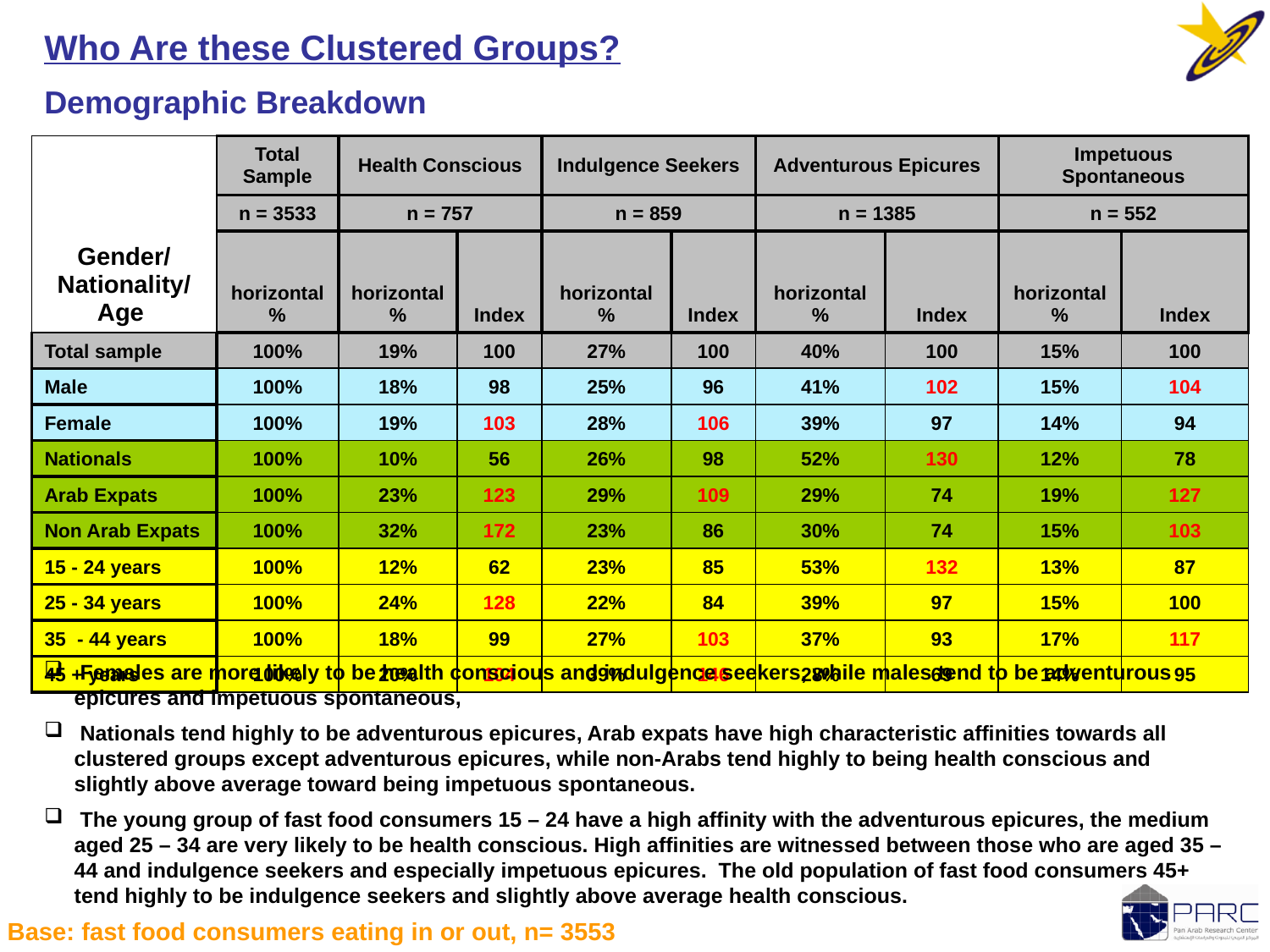

Who Are these Clustered Groups?
Demographic Breakdown
| Gender/ Nationality/ Age | Total Sample | Health Conscious |  | Indulgence Seekers |  | Adventurous Epicures |  | Impetuous Spontaneous |  |
| --- | --- | --- | --- | --- | --- | --- | --- | --- | --- |
|  | n = 3533 | n = 757 |  | n = 859 |  | n = 1385 |  | n = 552 |  |
|  | horizontal % | horizontal % | Index | horizontal % | Index | horizontal % | Index | horizontal % | Index |
| Total sample | 100% | 19% | 100 | 27% | 100 | 40% | 100 | 15% | 100 |
| Male | 100% | 18% | 98 | 25% | 96 | 41% | 102 | 15% | 104 |
| Female | 100% | 19% | 103 | 28% | 106 | 39% | 97 | 14% | 94 |
| Nationals | 100% | 10% | 56 | 26% | 98 | 52% | 130 | 12% | 78 |
| Arab Expats | 100% | 23% | 123 | 29% | 109 | 29% | 74 | 19% | 127 |
| Non Arab Expats | 100% | 32% | 172 | 23% | 86 | 30% | 74 | 15% | 103 |
| 15 - 24 years | 100% | 12% | 62 | 23% | 85 | 53% | 132 | 13% | 87 |
| 25 - 34 years | 100% | 24% | 128 | 22% | 84 | 39% | 97 | 15% | 100 |
| 35 - 44 years | 100% | 18% | 99 | 27% | 103 | 37% | 93 | 17% | 117 |
| 45 + years | 100% | 20% | 104 | 39% | 146 | 28% | 69 | 14% | 95 |
 Females are more likely to be health conscious and indulgence seekers, while males tend to be adventurous epicures and impetuous spontaneous,
 Nationals tend highly to be adventurous epicures, Arab expats have high characteristic affinities towards all clustered groups except adventurous epicures, while non-Arabs tend highly to being health conscious and slightly above average toward being impetuous spontaneous.
 The young group of fast food consumers 15 – 24 have a high affinity with the adventurous epicures, the medium aged 25 – 34 are very likely to be health conscious. High affinities are witnessed between those who are aged 35 – 44 and indulgence seekers and especially impetuous epicures.  The old population of fast food consumers 45+ tend highly to be indulgence seekers and slightly above average health conscious.
Base: fast food consumers eating in or out, n= 3553